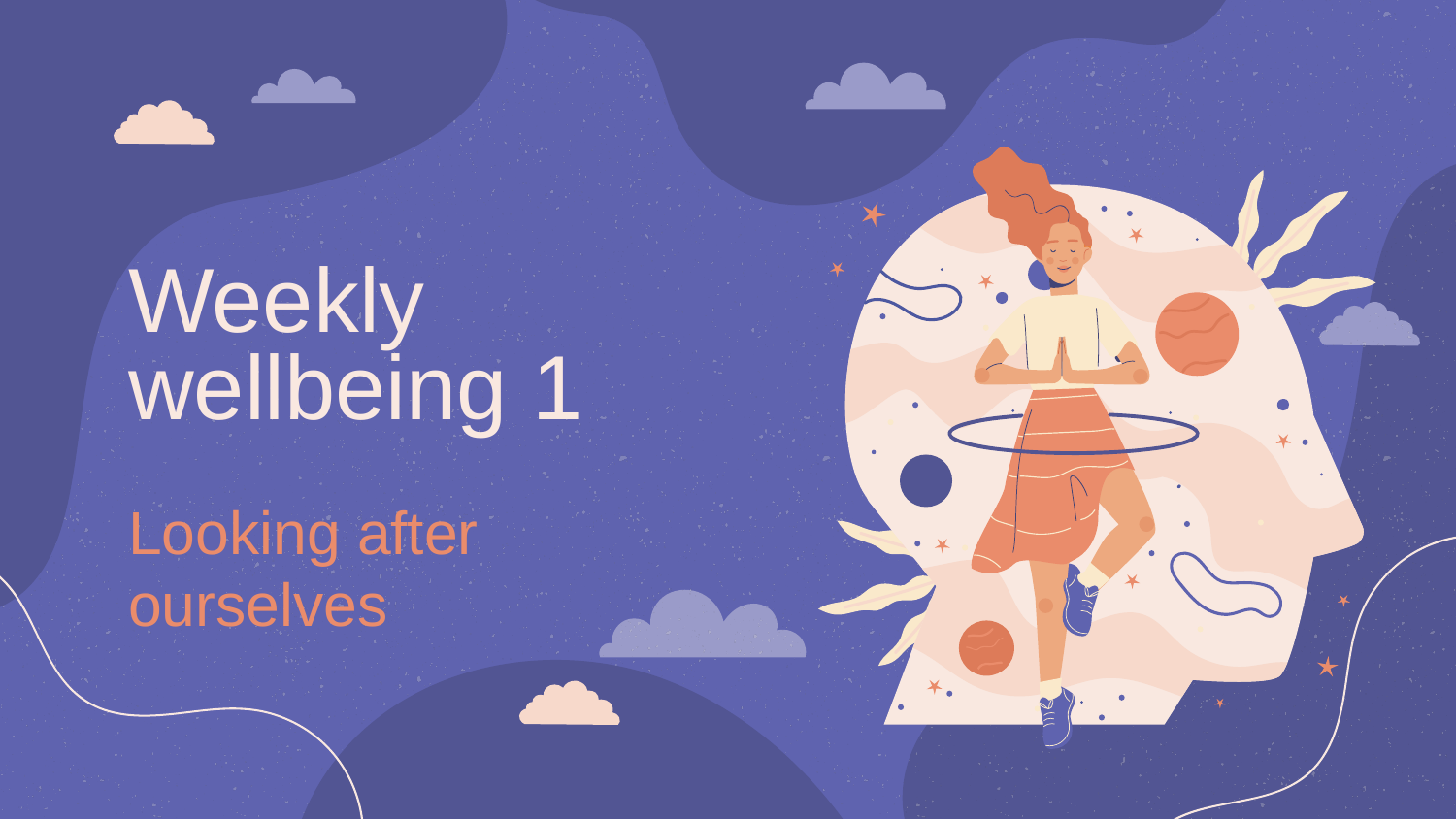

# Weekly wellbeing 1
Looking after ourselves